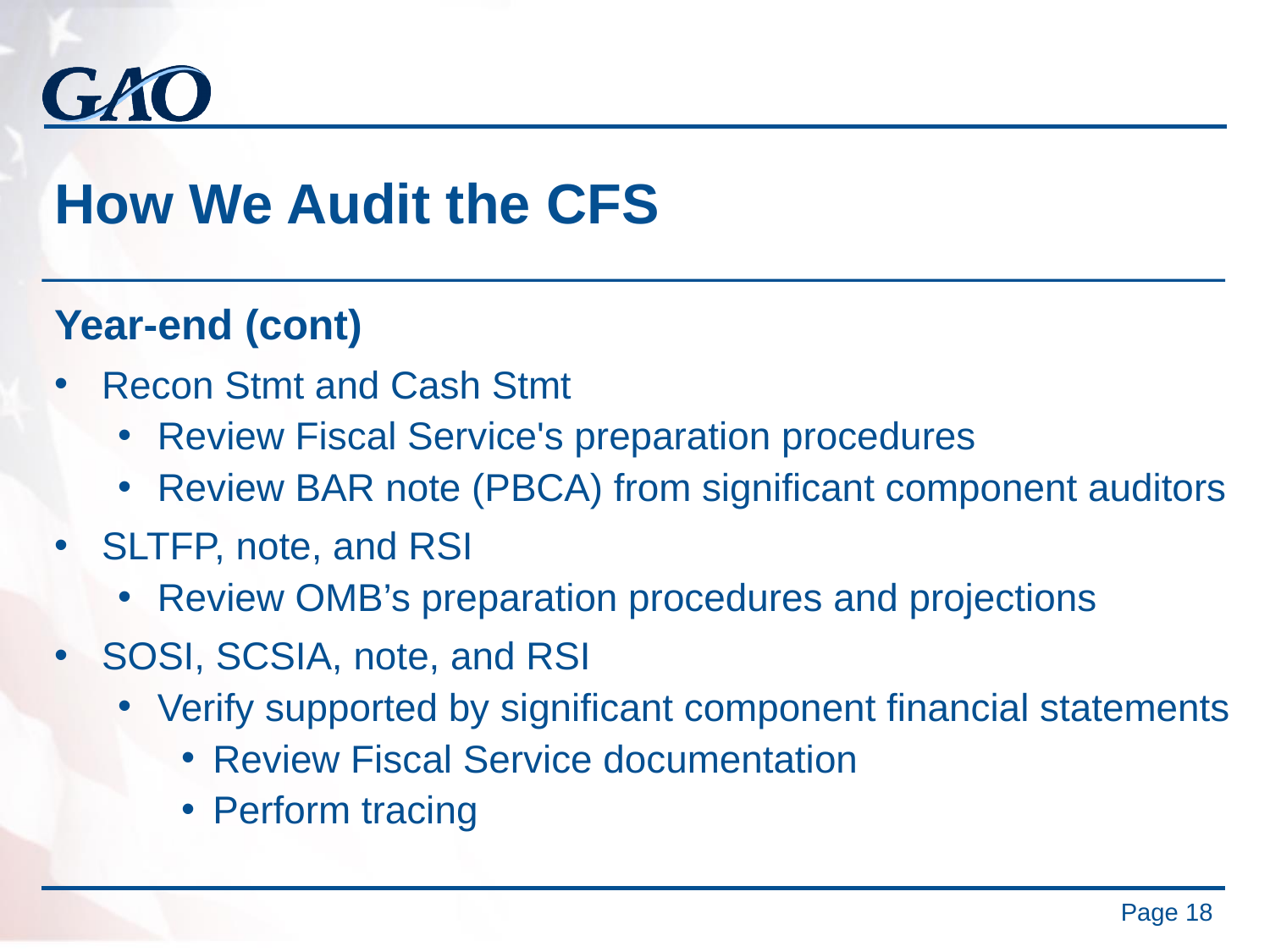

# How We Audit the CFS
Year-end (cont)
Recon Stmt and Cash Stmt
Review Fiscal Service's preparation procedures
Review BAR note (PBCA) from significant component auditors
SLTFP, note, and RSI
Review OMB’s preparation procedures and projections
SOSI, SCSIA, note, and RSI
Verify supported by significant component financial statements
Review Fiscal Service documentation
Perform tracing

Page 18